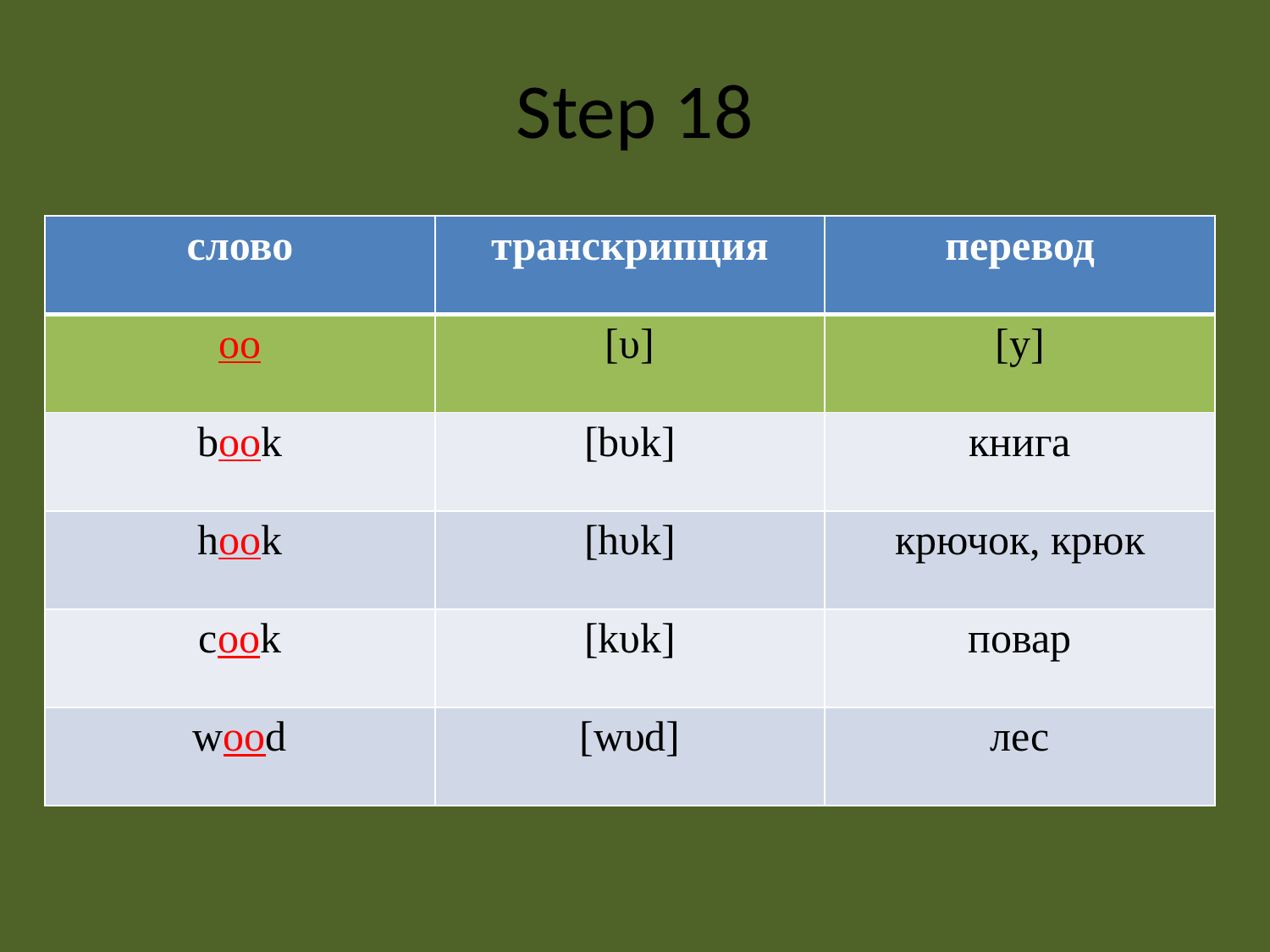

# Step 18
| слово | транскрипция | перевод |
| --- | --- | --- |
| oo | [υ] | [у] |
| book | [bυk] | книга |
| hook | [hυk] | крючок, крюк |
| cook | [kυk] | повар |
| wood | [wυd] | лес |